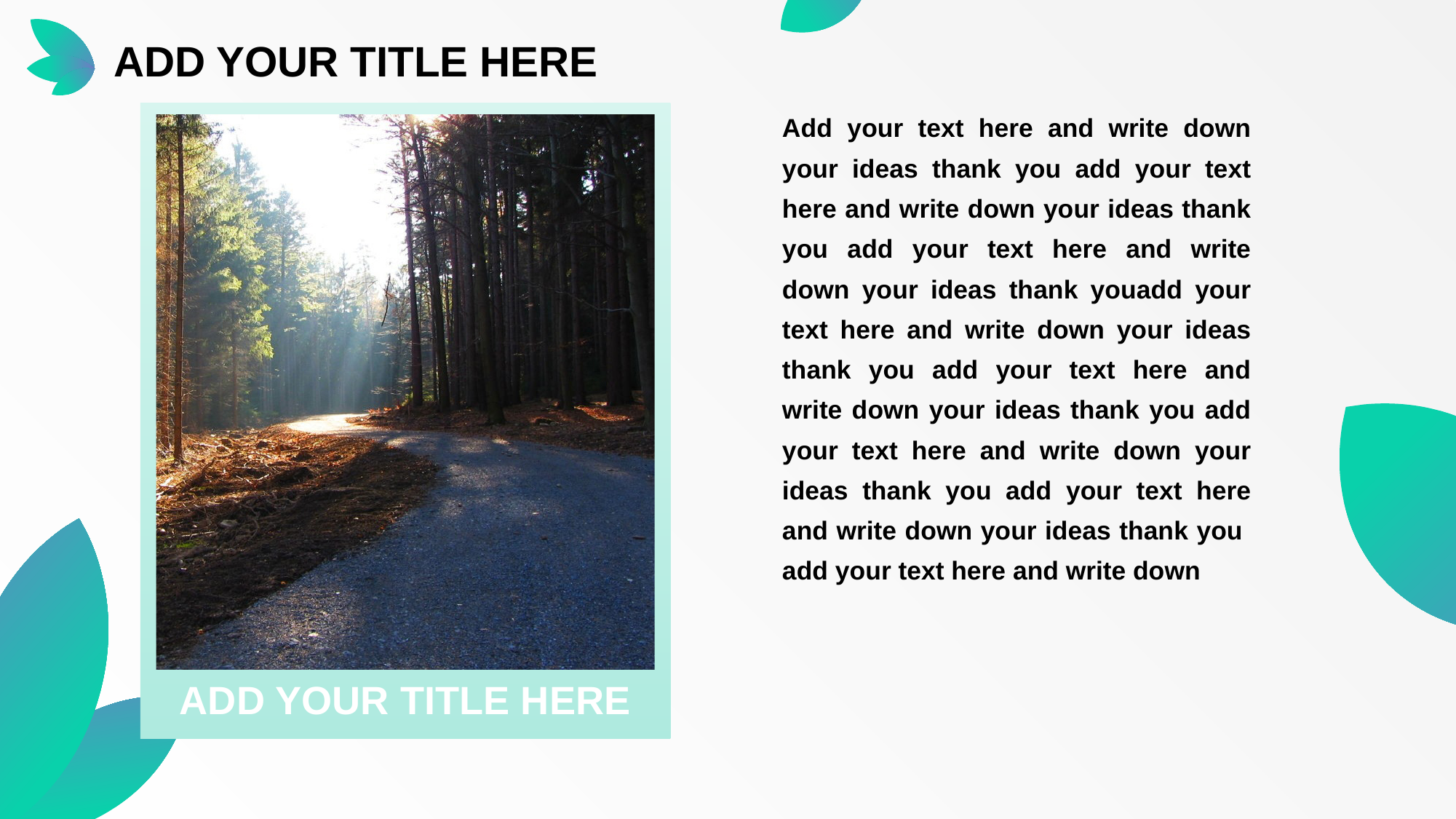

ADD YOUR TITLE HERE
Add your text here and write down your ideas thank you add your text here and write down your ideas thank you add your text here and write down your ideas thank youadd your text here and write down your ideas thank you add your text here and write down your ideas thank you add your text here and write down your ideas thank you add your text here and write down your ideas thank you  add your text here and write down

ADD YOUR TITLE HERE